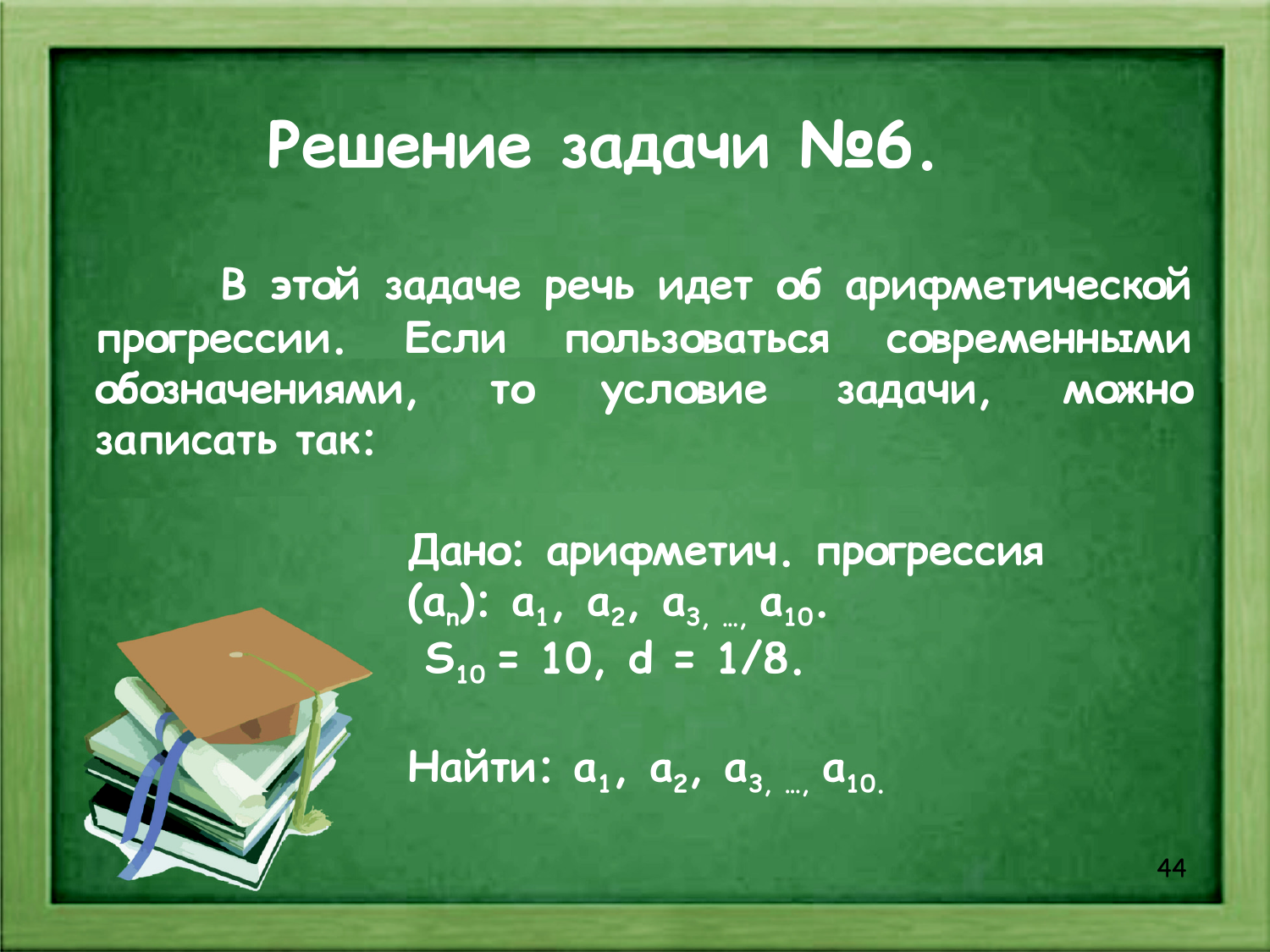

Решение задачи №6.
         В этой задаче речь идет об арифметической прогрессии. Если пользоваться современными обозначениями, то условие задачи, можно записать так:
Дано: арифметич. прогрессия
(аn): а1, а2, а3, …, а10.
 S10 = 10, d = 1/8.

Найти: а1, а2, а3, …, а10.

44